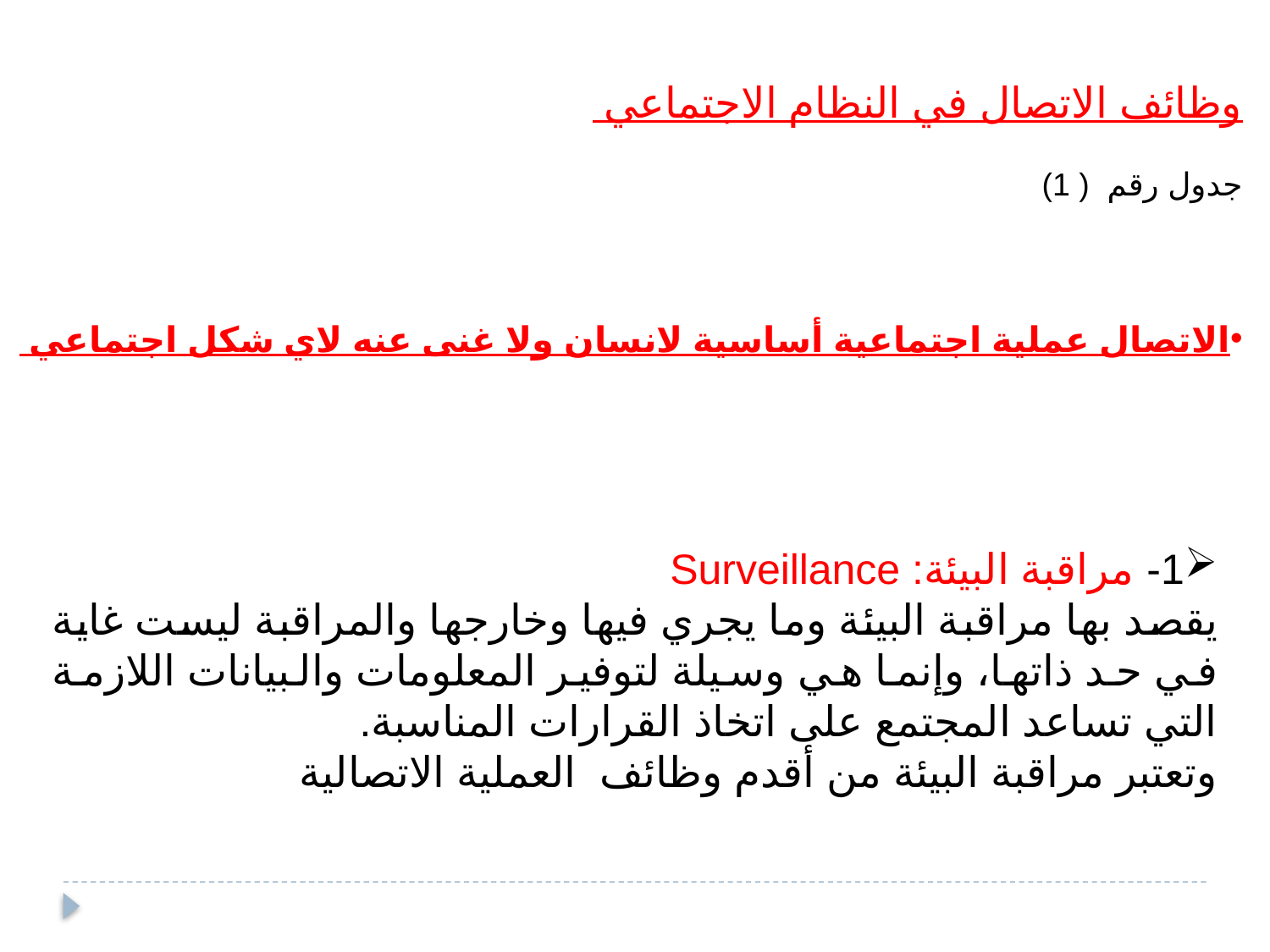

وظائف الاتصال في النظام الاجتماعي

جدول رقم  ( 1)

الاتصال عملية اجتماعية أساسية لانسان ولا غنى عنه لاي شكل اجتماعي

1- مراقبة البيئة: Surveillance
يقصد بها مراقبة البيئة وما يجري فيها وخارجها والمراقبة ليست غاية في حد ذاتها، وإنما هي وسيلة لتوفير المعلومات والبيانات اللازمة التي تساعد المجتمع على اتخاذ القرارات المناسبة.
وتعتبر مراقبة البيئة من أقدم وظائف  العملية الاتصالية